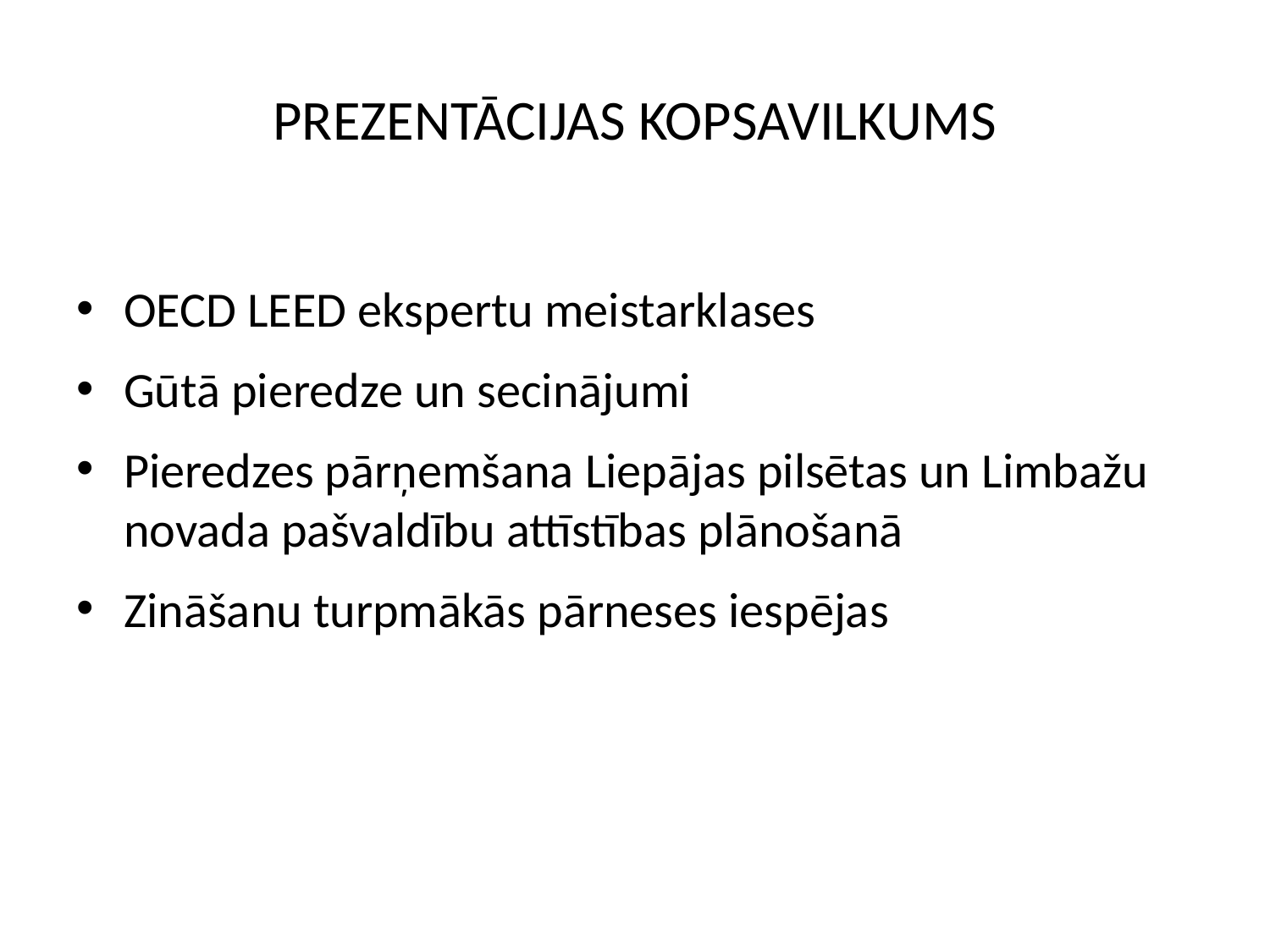

# PREZENTĀCIJAS KOPSAVILKUMS
OECD LEED ekspertu meistarklases
Gūtā pieredze un secinājumi
Pieredzes pārņemšana Liepājas pilsētas un Limbažu novada pašvaldību attīstības plānošanā
Zināšanu turpmākās pārneses iespējas